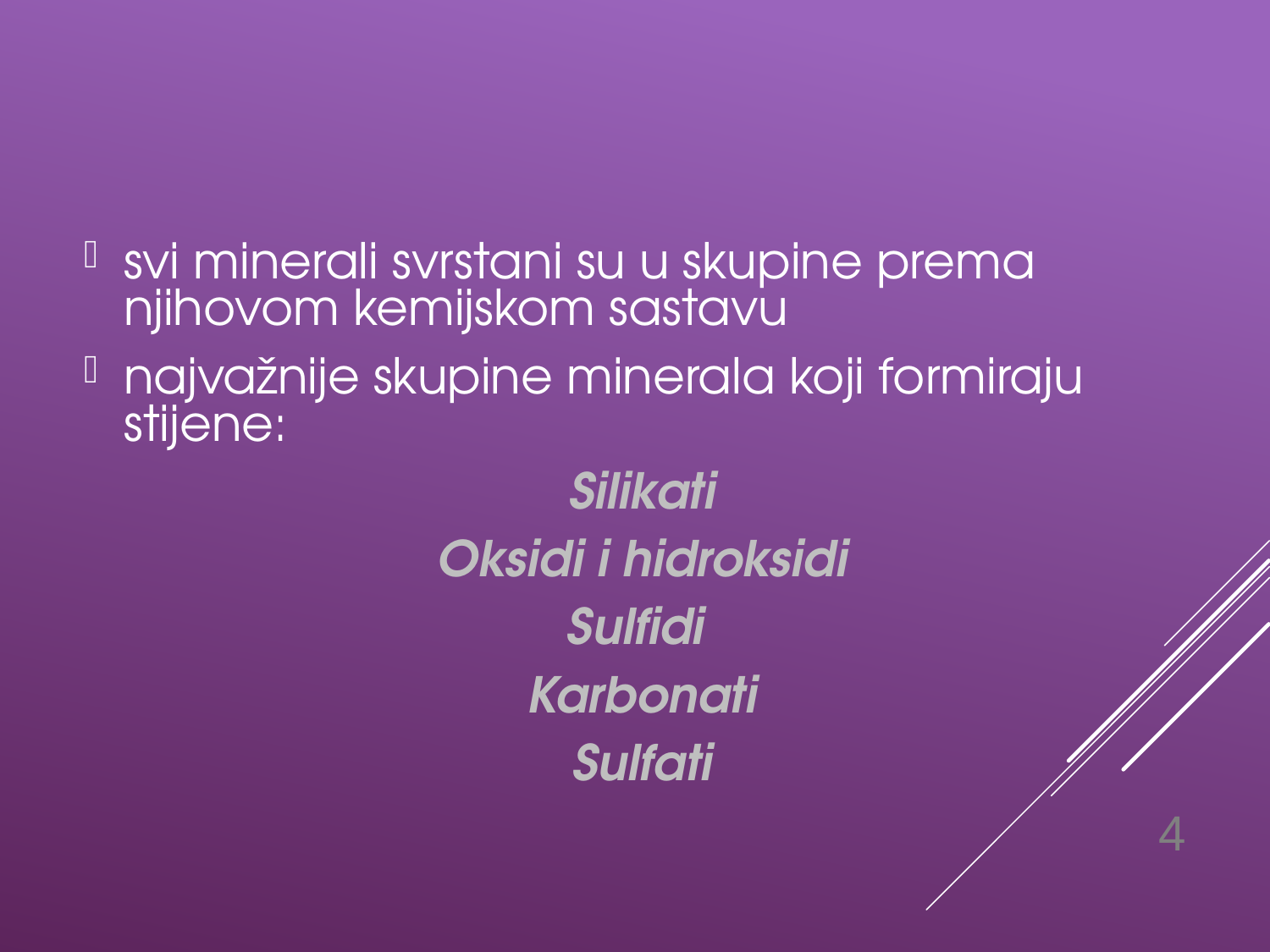

svi minerali svrstani su u skupine prema njihovom kemijskom sastavu
najvažnije skupine minerala koji formiraju stijene:
Silikati
Oksidi i hidroksidi
Sulfidi
Karbonati
Sulfati

4